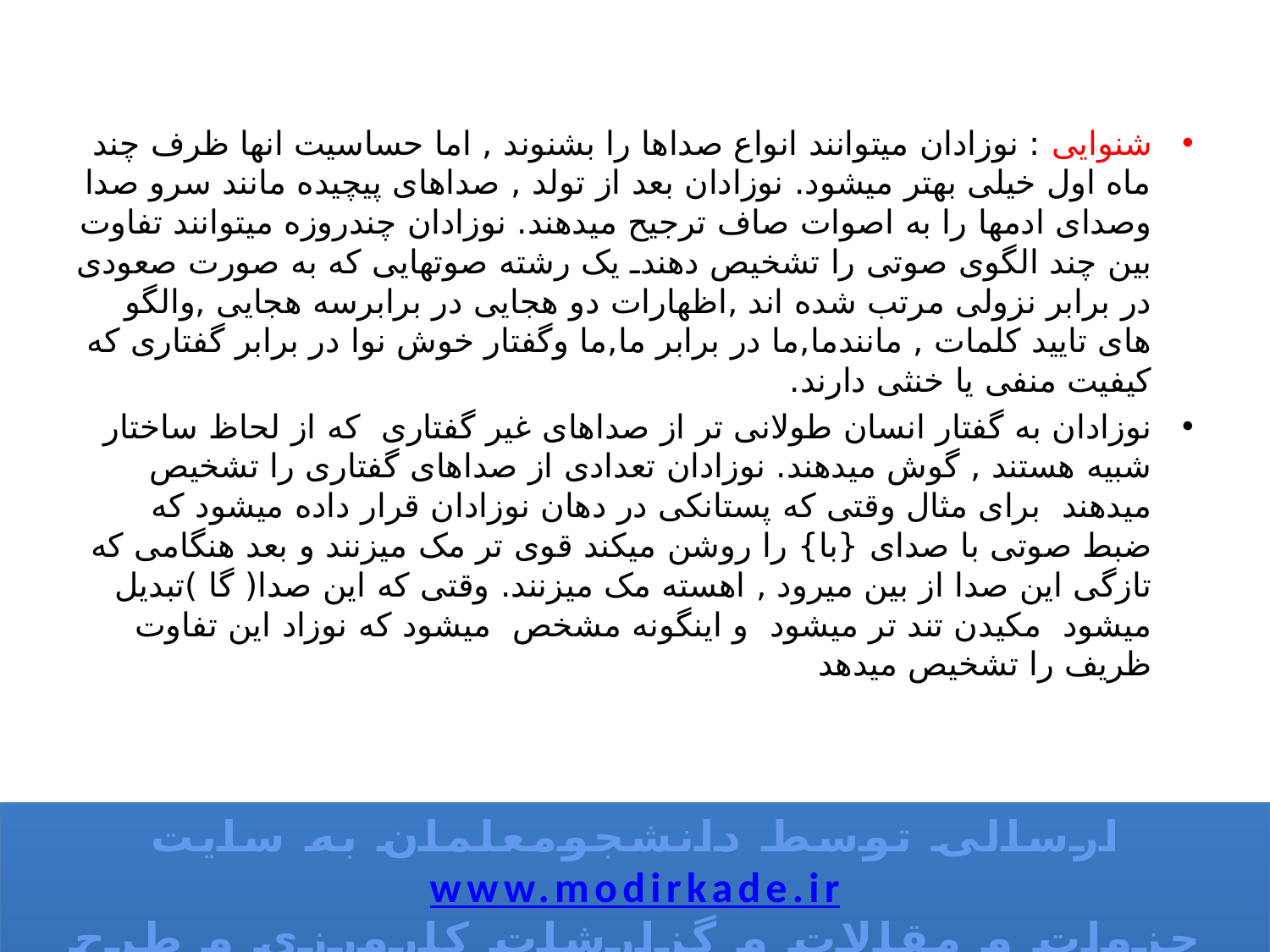

شنوایی : نوزادان میتوانند انواع صداها را بشنوند , اما حساسیت انها ظرف چند ماه اول خیلی بهتر میشود. نوزادان بعد از تولد , صداهای پیچیده مانند سرو صدا وصدای ادمها را به اصوات صاف ترجیح میدهند. نوزادان چندروزه میتوانند تفاوت بین چند الگوی صوتی را تشخیص دهندـ یک رشته صوتهایی که به صورت صعودی در برابر نزولی مرتب شده اند ,اظهارات دو هجایی در برابرسه هجایی ,والگو های تایید کلمات , مانندما,ما در برابر ما,ما وگفتار خوش نوا در برابر گفتاری که کیفیت منفی یا خنثی دارند.
نوزادان به گفتار انسان طولانی تر از صداهای غیر گفتاری  که از لحاظ ساختار شبیه هستند , گوش میدهند. نوزادان تعدادی از صداهای گفتاری را تشخیص میدهند  برای مثال وقتی که پستانکی در دهان نوزادان قرار داده میشود که ضبط صوتی با صدای {با} را روشن میکند قوی تر مک میزنند و بعد هنگامی که تازگی این صدا از بین میرود , اهسته مک میزنند. وقتی که این صدا( گا )تبدیل میشود  مکیدن تند تر میشود  و اینگونه مشخص  میشود که نوزاد این تفاوت ظریف را تشخیص میدهد

ارسالی توسط دانشجومعلمان به سایت
www.modirkade.ir
جزوات و مقالات و گزارشات کارورزی و طرح درس های تان به اسم خودتان برای استفاده رایگان همه دانشجومعلمان در سایت قرار خواهد گرفت....
موفق و سربلند باشید...

www.modirkade.ir